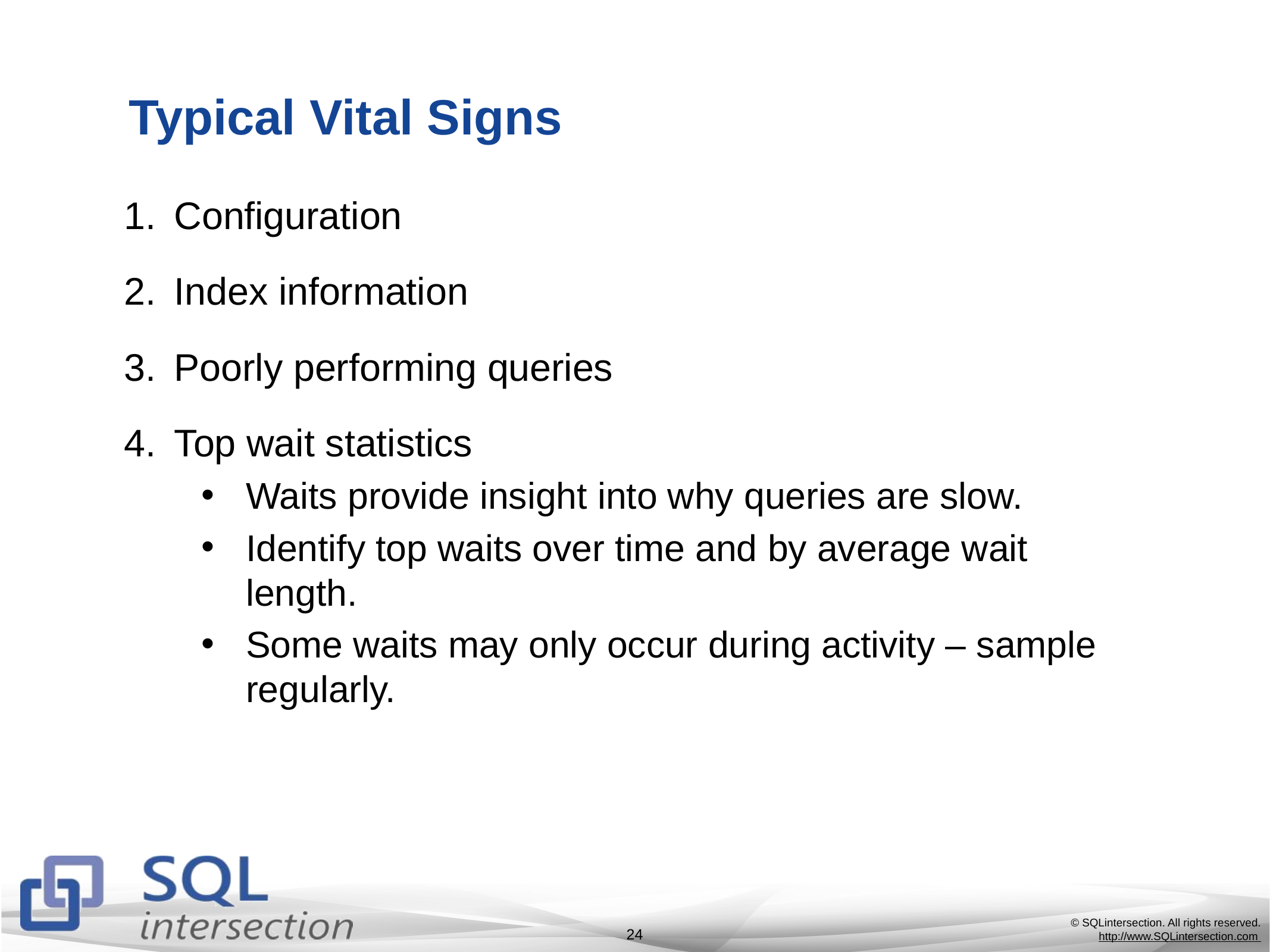

# Typical Vital Signs
Configuration
Index information
Poorly performing queries
Top wait statistics
Waits provide insight into why queries are slow.
Identify top waits over time and by average wait length.
Some waits may only occur during activity – sample regularly.